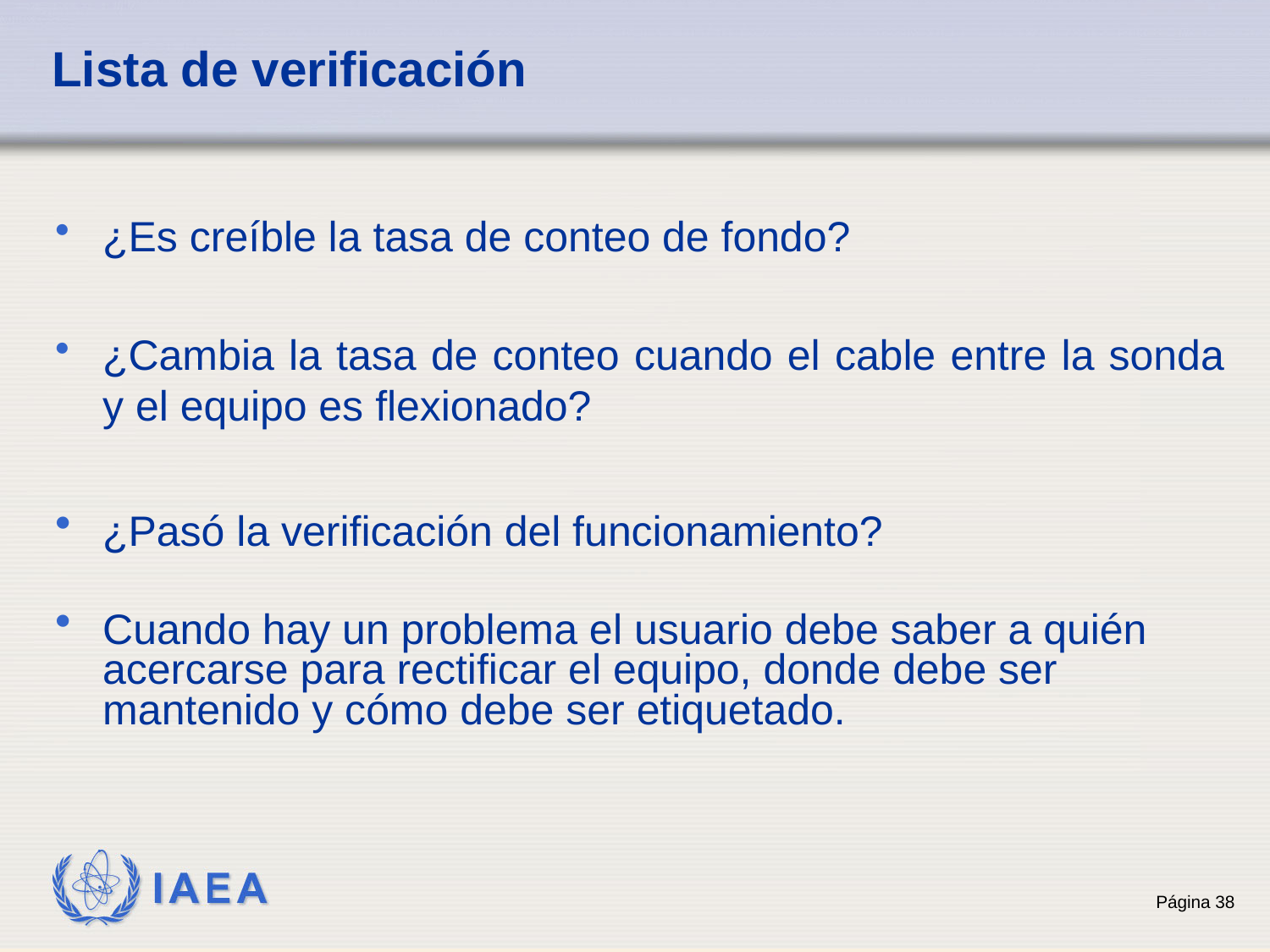

# Lista de verificación
¿Es creíble la tasa de conteo de fondo?

¿Cambia la tasa de conteo cuando el cable entre la sonda y el equipo es flexionado?

¿Pasó la verificación del funcionamiento?

Cuando hay un problema el usuario debe saber a quién acercarse para rectificar el equipo, donde debe ser mantenido y cómo debe ser etiquetado.

38